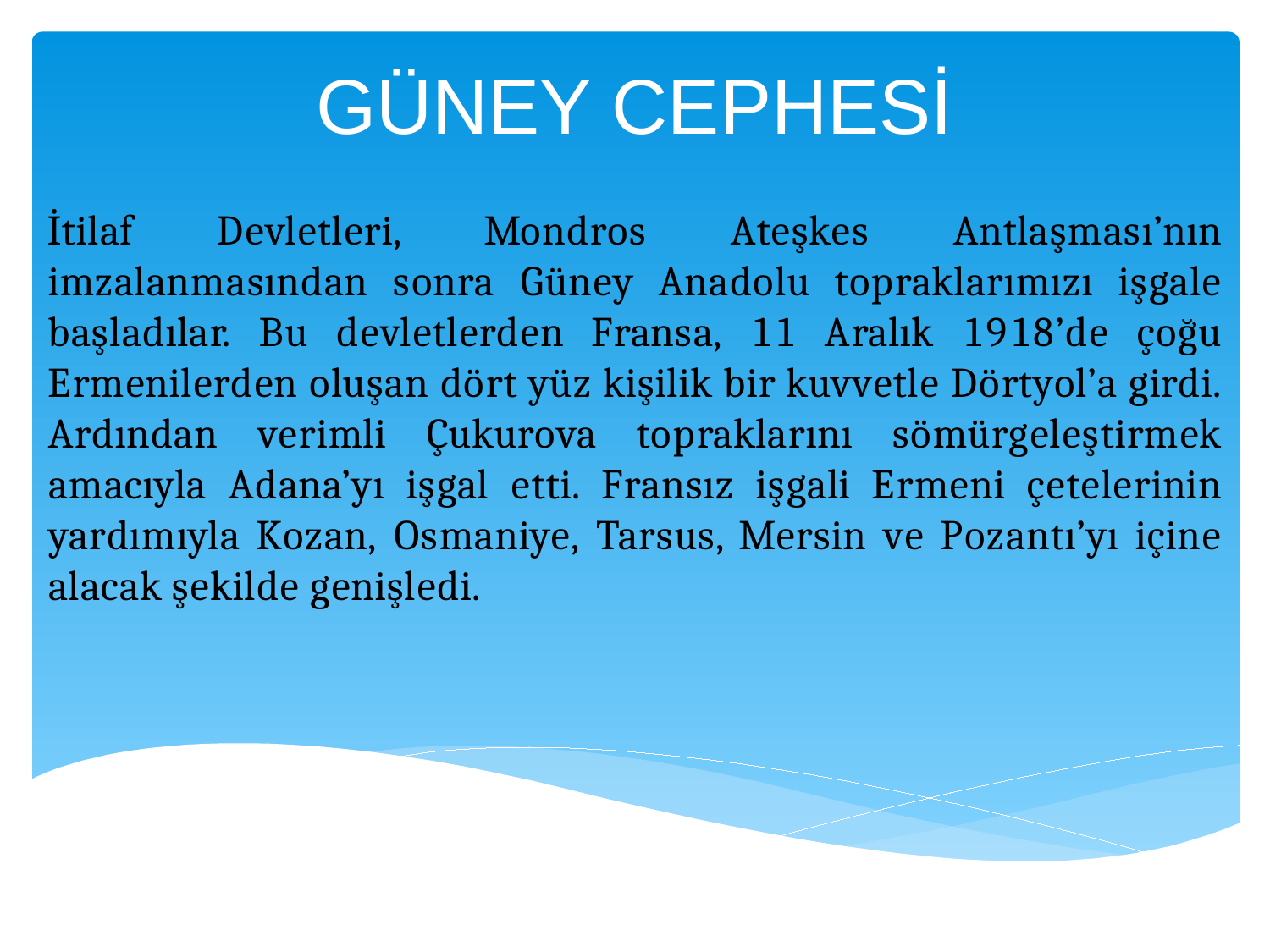

# GÜNEY CEPHESİ
İtilaf Devletleri, Mondros Ateşkes Antlaşması’nın imzalanmasından sonra Güney Anadolu topraklarımızı işgale başladılar. Bu devletlerden Fransa, 11 Aralık 1918’de çoğu Ermenilerden oluşan dört yüz kişilik bir kuvvetle Dörtyol’a girdi. Ardından verimli Çukurova topraklarını sömürgeleştirmek amacıyla Adana’yı işgal etti. Fransız işgali Ermeni çetelerinin yardımıyla Kozan, Osmaniye, Tarsus, Mersin ve Pozantı’yı içine alacak şekilde genişledi.